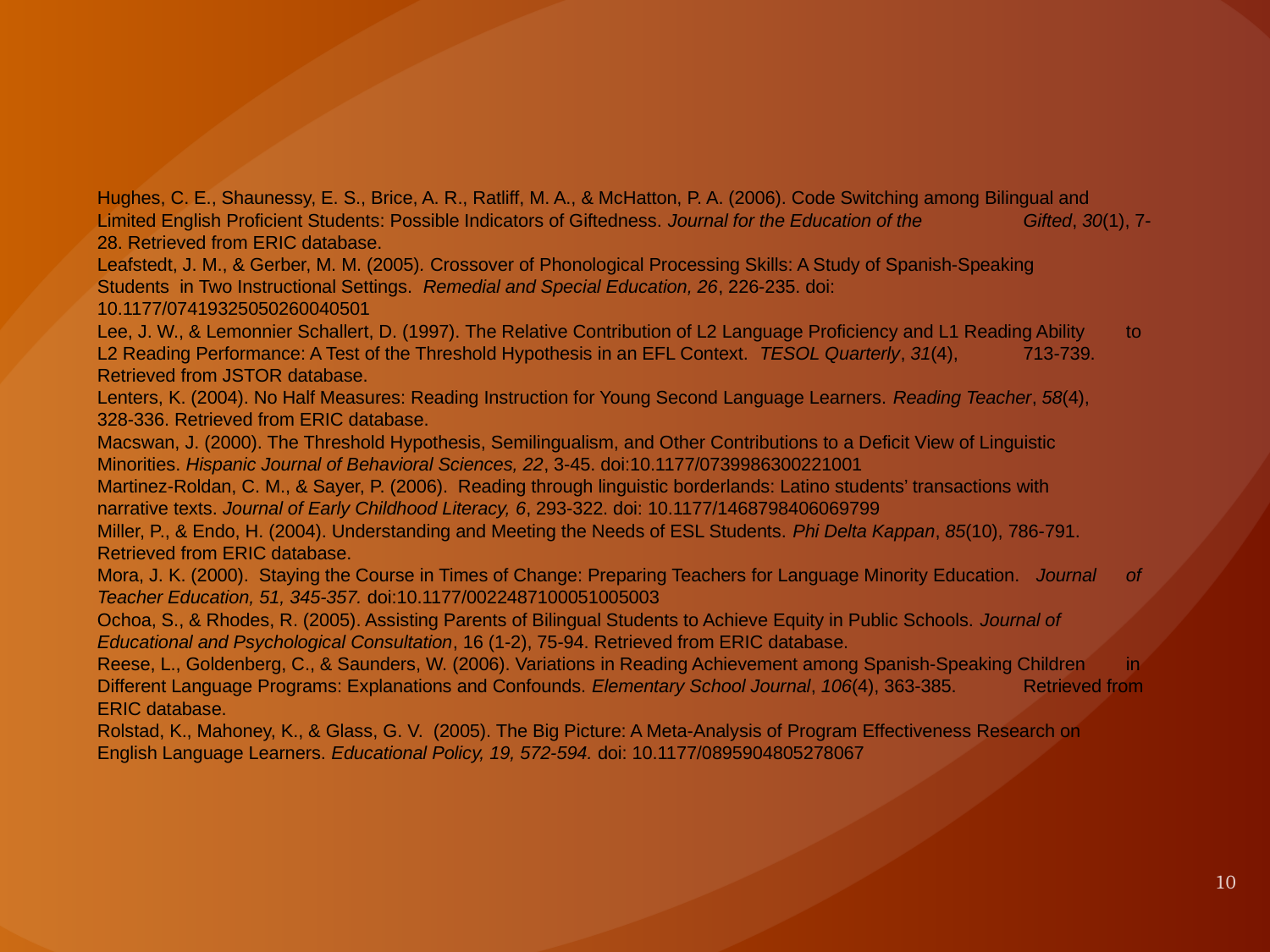

# Hughes, C. E., Shaunessy, E. S., Brice, A. R., Ratliff, M. A., & McHatton, P. A. (2006). Code Switching among Bilingual and 	Limited English Proficient Students: Possible Indicators of Giftedness. Journal for the Education of the 	Gifted, 30(1), 7-28. Retrieved from ERIC database. Leafstedt, J. M., & Gerber, M. M. (2005). Crossover of Phonological Processing Skills: A Study of Spanish-Speaking 	Students  in Two Instructional Settings.  Remedial and Special Education, 26, 226-235. doi: 	10.1177/07419325050260040501 Lee, J. W., & Lemonnier Schallert, D. (1997). The Relative Contribution of L2 Language Proficiency and L1 Reading Ability 	to  L2 Reading Performance: A Test of the Threshold Hypothesis in an EFL Context.  TESOL Quarterly, 31(4), 	713-739.  Retrieved from JSTOR database. Lenters, K. (2004). No Half Measures: Reading Instruction for Young Second Language Learners. Reading Teacher, 58(4), 	328-336. Retrieved from ERIC database. Macswan, J. (2000). The Threshold Hypothesis, Semilingualism, and Other Contributions to a Deficit View of Linguistic 	Minorities. Hispanic Journal of Behavioral Sciences, 22, 3-45. doi:10.1177/0739986300221001 Martinez-Roldan, C. M., & Sayer, P. (2006).  Reading through linguistic borderlands: Latino students’ transactions with 	narrative texts. Journal of Early Childhood Literacy, 6, 293-322. doi: 10.1177/1468798406069799 Miller, P., & Endo, H. (2004). Understanding and Meeting the Needs of ESL Students. Phi Delta Kappan, 85(10), 786-791. 	Retrieved from ERIC database. Mora, J. K. (2000).  Staying the Course in Times of Change: Preparing Teachers for Language Minority Education.   Journal 	of Teacher Education, 51, 345-357. doi:10.1177/0022487100051005003 Ochoa, S., & Rhodes, R. (2005). Assisting Parents of Bilingual Students to Achieve Equity in Public Schools. Journal of 	Educational and Psychological Consultation, 16 (1-2), 75-94. Retrieved from ERIC database. Reese, L., Goldenberg, C., & Saunders, W. (2006). Variations in Reading Achievement among Spanish-Speaking Children 	in  Different Language Programs: Explanations and Confounds. Elementary School Journal, 106(4), 363-385. 	Retrieved from ERIC database. Rolstad, K., Mahoney, K., & Glass, G. V.  (2005). The Big Picture: A Meta-Analysis of Program Effectiveness Research on 	English Language Learners. Educational Policy, 19, 572-594. doi: 10.1177/0895904805278067
10